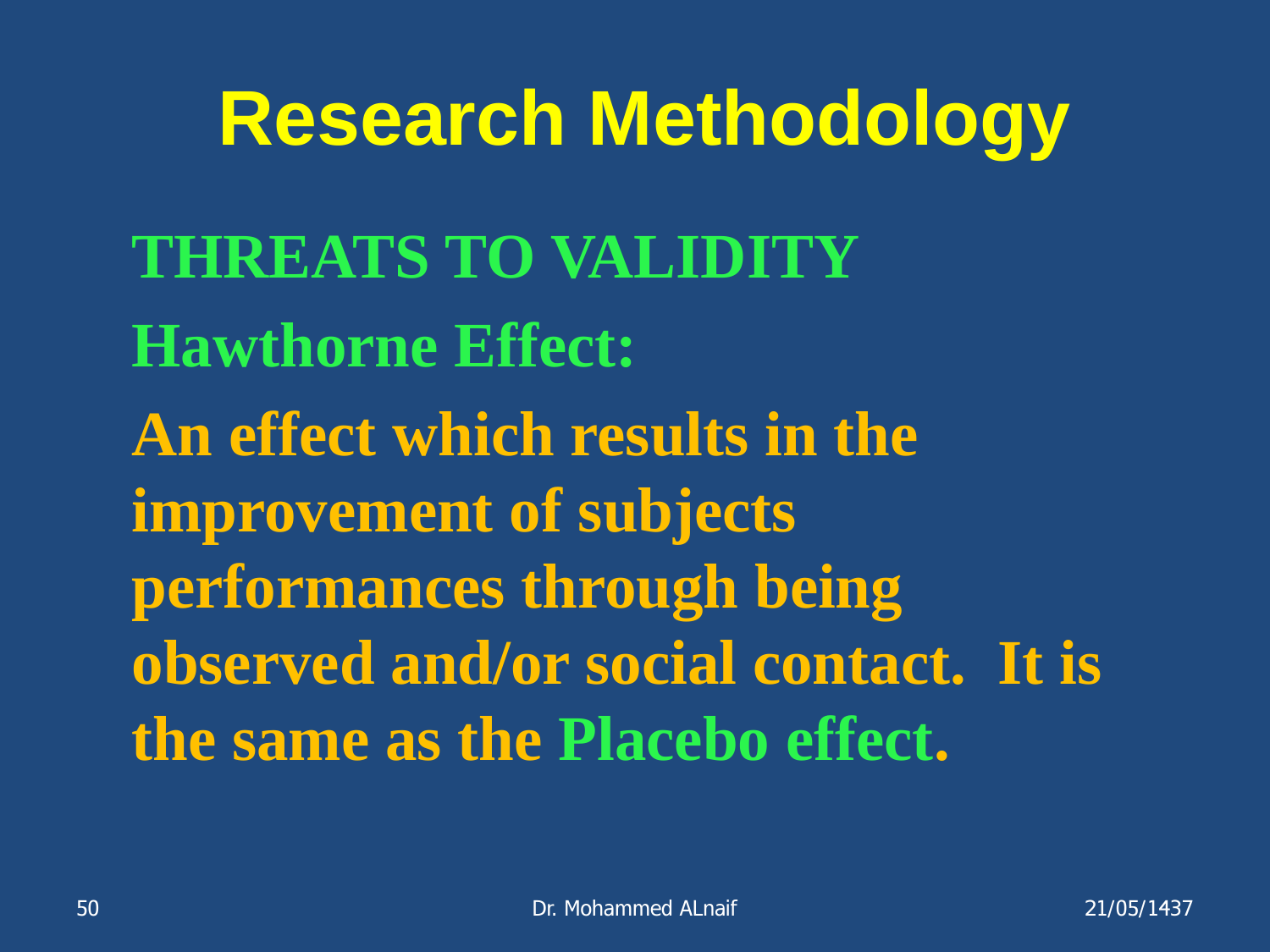

# Research Methodology
THREATS TO VALIDITY
Hawthorne Effect:
An effect which results in the improvement of subjects performances through being observed and/or social contact.  It is the same as the Placebo effect.
50
Dr. Mohammed ALnaif
21/05/1437